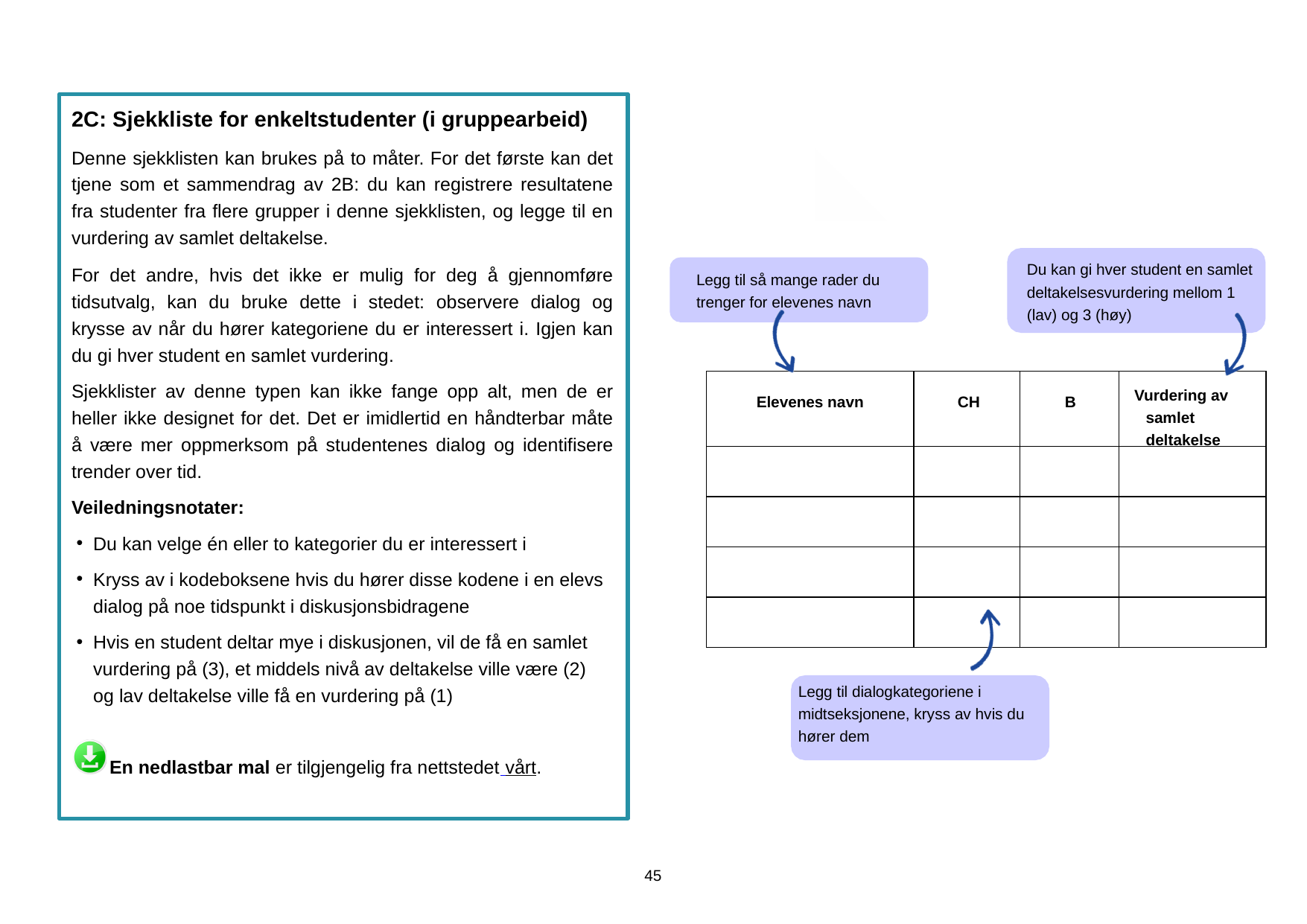

2C: Sjekkliste for enkeltstudenter (i gruppearbeid)
Denne sjekklisten kan brukes på to måter. For det første kan det tjene som et sammendrag av 2B: du kan registrere resultatene fra studenter fra flere grupper i denne sjekklisten, og legge til en vurdering av samlet deltakelse.
For det andre, hvis det ikke er mulig for deg å gjennomføre tidsutvalg, kan du bruke dette i stedet: observere dialog og krysse av når du hører kategoriene du er interessert i. Igjen kan du gi hver student en samlet vurdering.
Sjekklister av denne typen kan ikke fange opp alt, men de er heller ikke designet for det. Det er imidlertid en håndterbar måte å være mer oppmerksom på studentenes dialog og identifisere trender over tid.
Veiledningsnotater:
Du kan velge én eller to kategorier du er interessert i
Kryss av i kodeboksene hvis du hører disse kodene i en elevs dialog på noe tidspunkt i diskusjonsbidragene
Hvis en student deltar mye i diskusjonen, vil de få en samlet vurdering på (3), et middels nivå av deltakelse ville være (2) og lav deltakelse ville få en vurdering på (1)

Du kan gi hver student en samlet deltakelsesvurdering mellom 1 (lav) og 3 (høy)

Legg til så mange rader du trenger for elevenes navn

Vurdering av samlet deltakelse
Elevenes navn
CH
B

Legg til dialogkategoriene i midtseksjonene, kryss av hvis du hører dem
En nedlastbar mal er tilgjengelig fra nettstedet vårt.

45